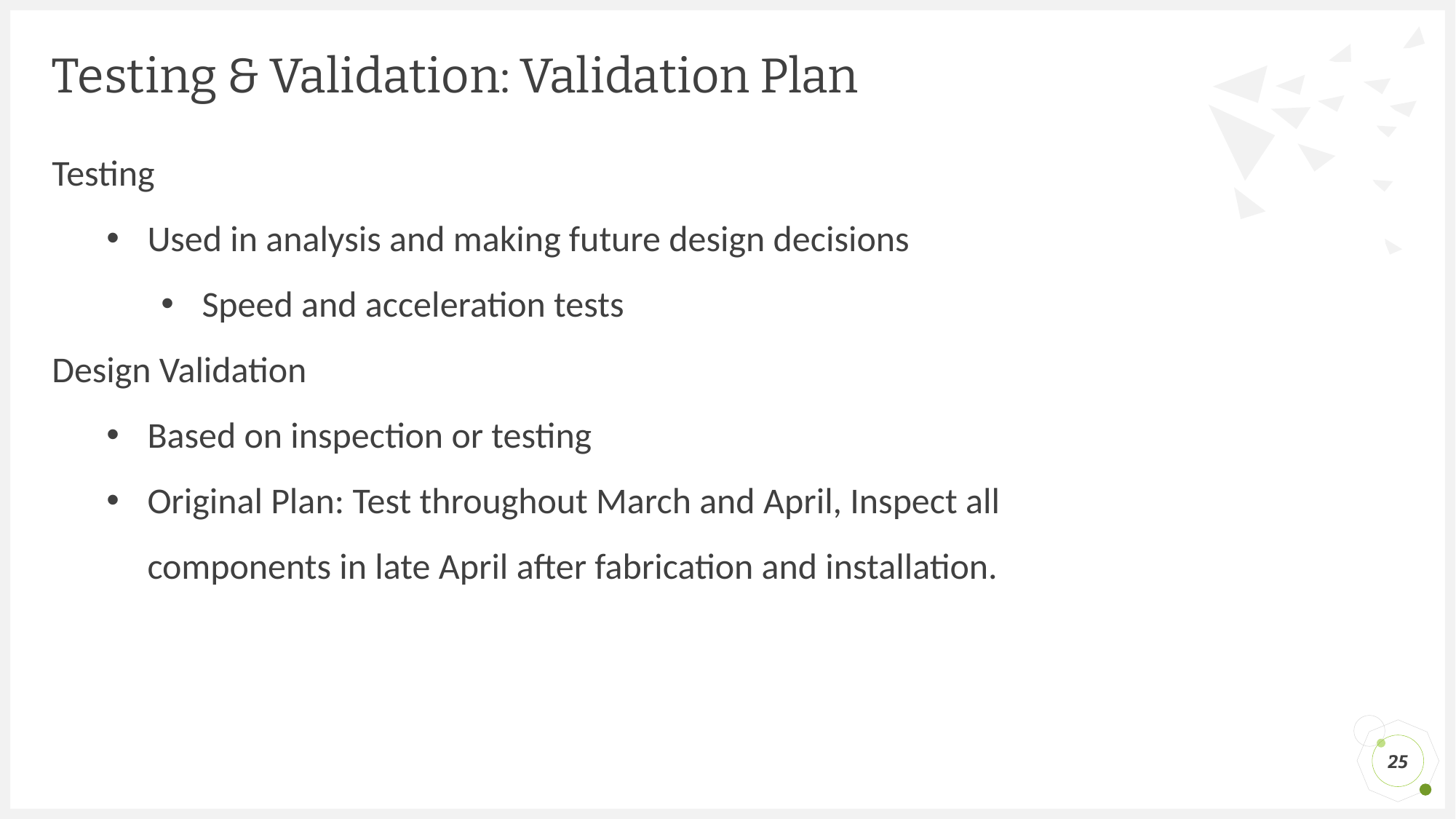

# Testing & Validation: Validation Plan
Testing
Used in analysis and making future design decisions
Speed and acceleration tests
Design Validation
Based on inspection or testing
Original Plan: Test throughout March and April, Inspect all components in late April after fabrication and installation.

25